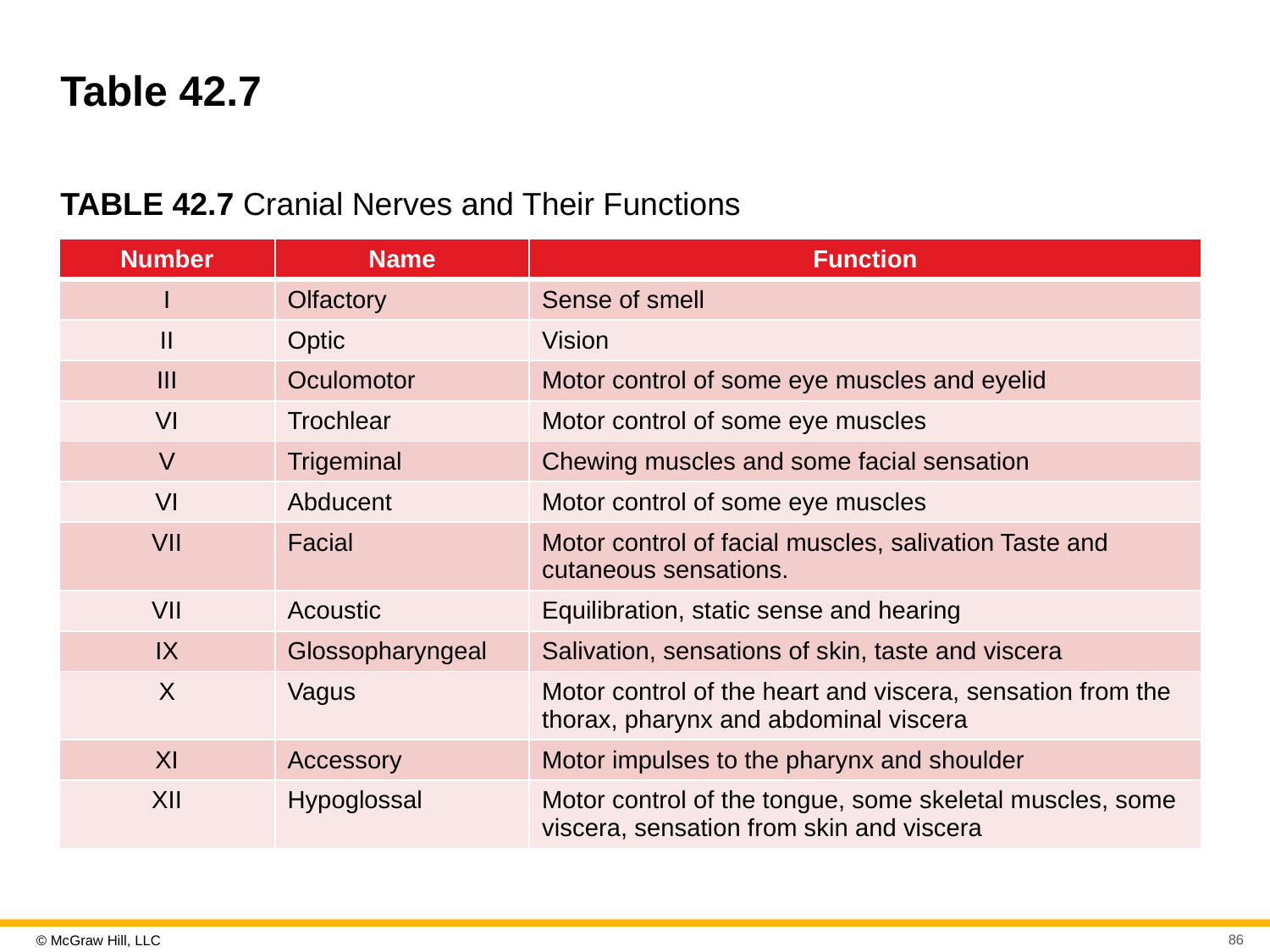

# Table 42.7
TABLE 42.7 Cranial Nerves and Their Functions
| Number | Name | Function |
| --- | --- | --- |
| I | Olfactory | Sense of smell |
| II | Optic | Vision |
| III | Oculomotor | Motor control of some eye muscles and eyelid |
| VI | Trochlear | Motor control of some eye muscles |
| V | Trigeminal | Chewing muscles and some facial sensation |
| VI | Abducent | Motor control of some eye muscles |
| VII | Facial | Motor control of facial muscles, salivation Taste and cutaneous sensations. |
| VII | Acoustic | Equilibration, static sense and hearing |
| IX | Glossopharyngeal | Salivation, sensations of skin, taste and viscera |
| X | Vagus | Motor control of the heart and viscera, sensation from the thorax, pharynx and abdominal viscera |
| XI | Accessory | Motor impulses to the pharynx and shoulder |
| XII | Hypoglossal | Motor control of the tongue, some skeletal muscles, some viscera, sensation from skin and viscera |
86